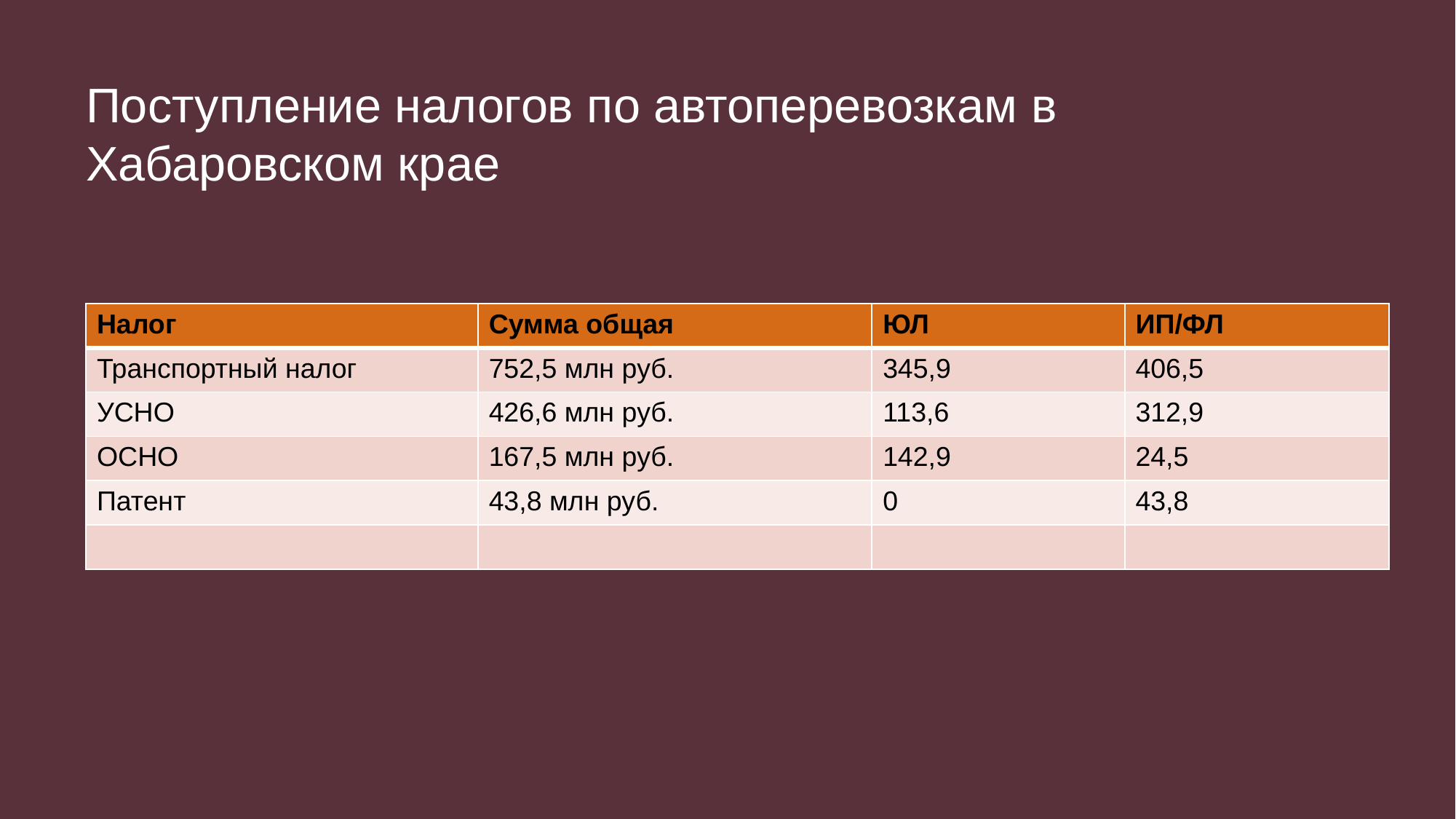

# Поступление налогов по автоперевозкам в Хабаровском крае
| Налог | Сумма общая | ЮЛ | ИП/ФЛ |
| --- | --- | --- | --- |
| Транспортный налог | 752,5 млн руб. | 345,9 | 406,5 |
| УСНО | 426,6 млн руб. | 113,6 | 312,9 |
| ОСНО | 167,5 млн руб. | 142,9 | 24,5 |
| Патент | 43,8 млн руб. | 0 | 43,8 |
|  |  |  |  |